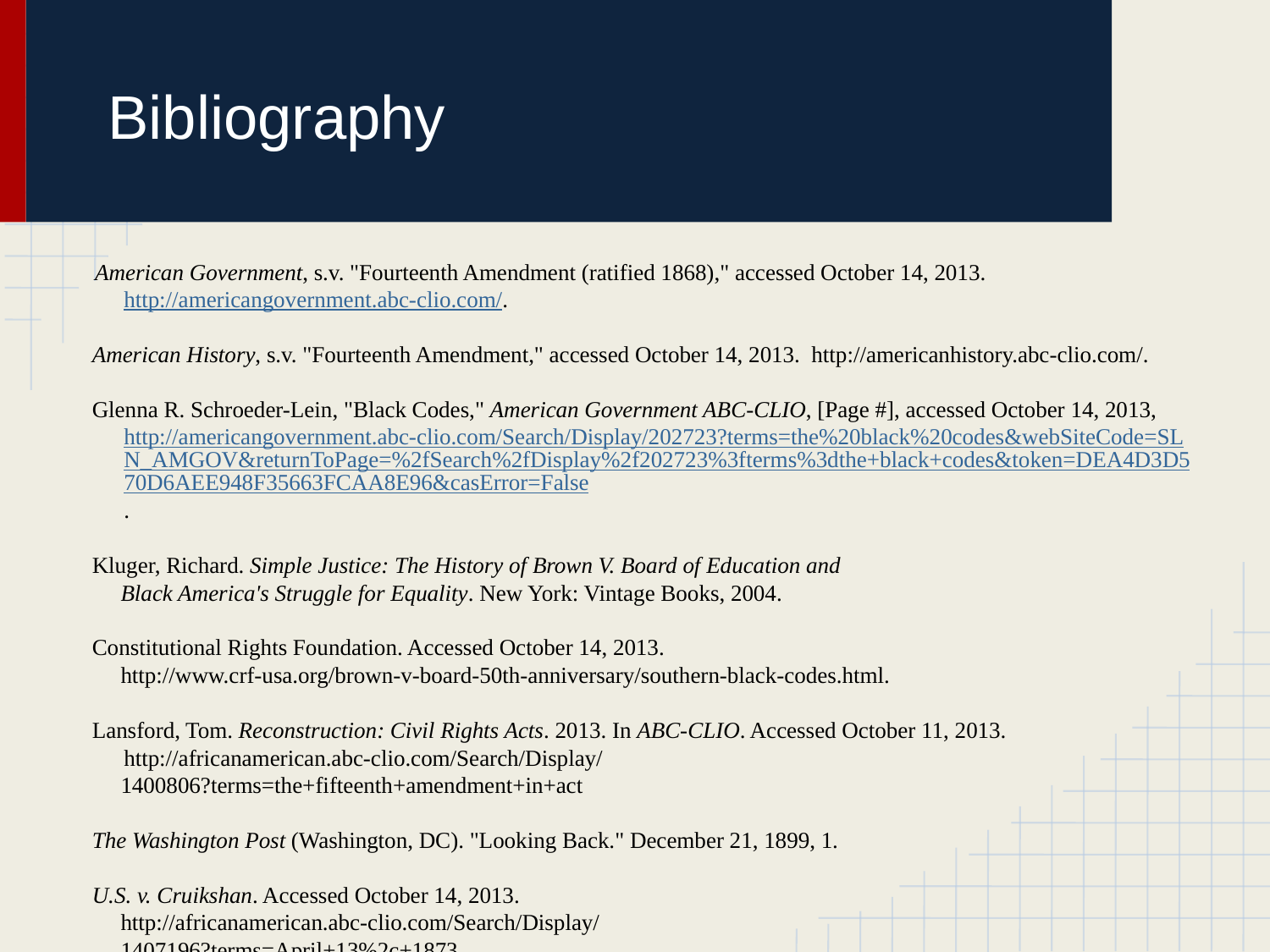

# Bibliography
 American Government, s.v. "Fourteenth Amendment (ratified 1868)," accessed October 14, 2013. http://americangovernment.abc-clio.com/.

American History, s.v. "Fourteenth Amendment," accessed October 14, 2013.  http://americanhistory.abc-clio.com/.

Glenna R. Schroeder-Lein, "Black Codes," American Government ABC-CLIO, [Page #], accessed October 14, 2013, http://americangovernment.abc-clio.com/Search/Display/202723?terms=the%20black%20codes&webSiteCode=SLN_AMGOV&returnToPage=%2fSearch%2fDisplay%2f202723%3fterms%3dthe+black+codes&token=DEA4D3D570D6AEE948F35663FCAA8E96&casError=False.

Kluger, Richard. Simple Justice: The History of Brown V. Board of Education and
     Black America's Struggle for Equality. New York: Vintage Books, 2004.

Constitutional Rights Foundation. Accessed October 14, 2013.
     http://www.crf-usa.org/brown-v-board-50th-anniversary/southern-black-codes.html.

Lansford, Tom. Reconstruction: Civil Rights Acts. 2013. In ABC-CLIO. Accessed October 11, 2013. http://africanamerican.abc-clio.com/Search/Display/
     1400806?terms=the+fifteenth+amendment+in+act

The Washington Post (Washington, DC). "Looking Back." December 21, 1899, 1.

U.S. v. Cruikshan. Accessed October 14, 2013.
     http://africanamerican.abc-clio.com/Search/Display/
     1407196?terms=April+13%2c+1873.